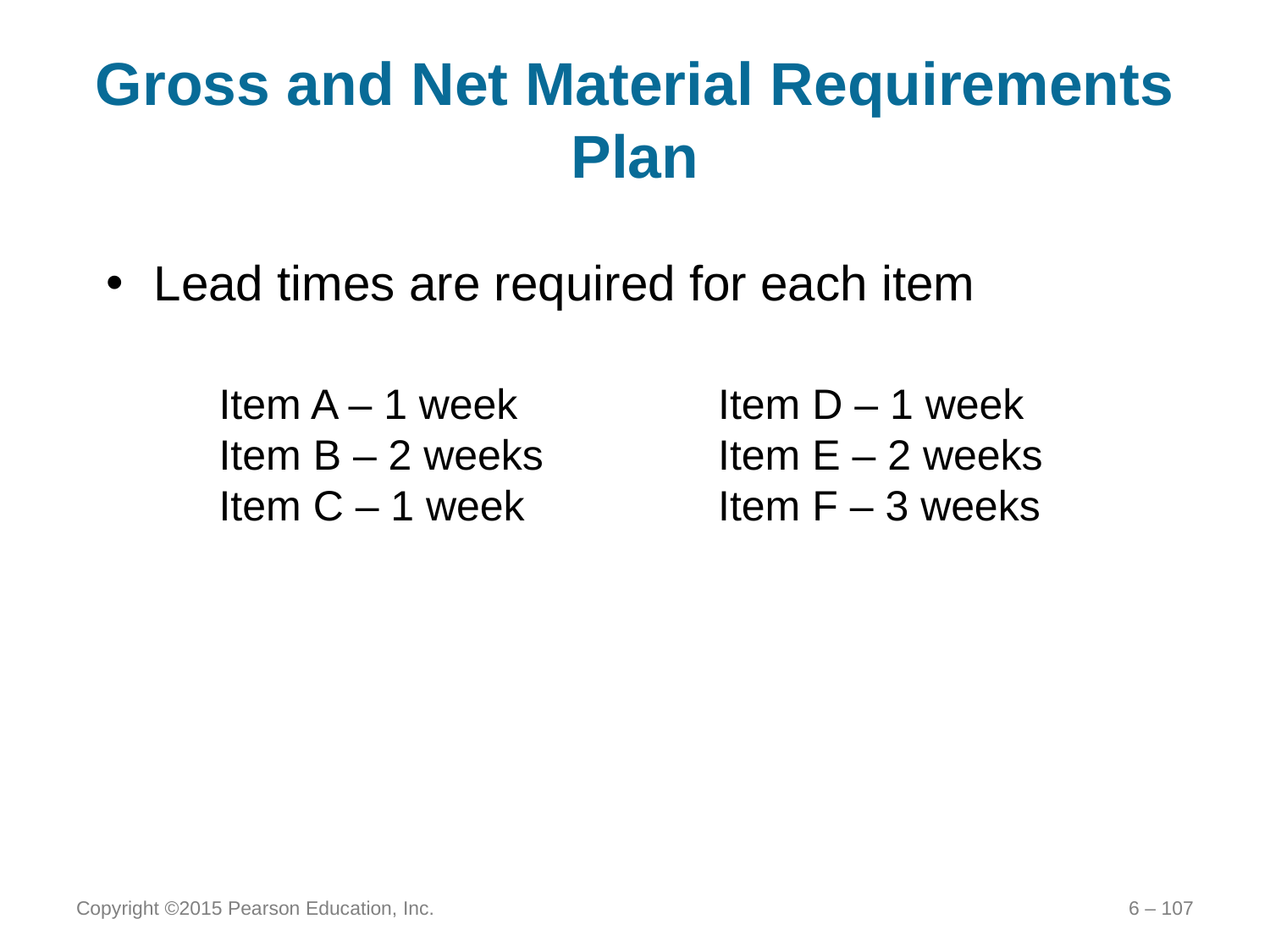

# Gross and Net Material Requirements Plan
Lead times are required for each item

Item A – 1 week	Item D – 1 week
Item B – 2 weeks	Item E – 2 weeks
Item C – 1 week	Item F – 3 weeks
Copyright ©2015 Pearson Education, Inc.
6 – 107